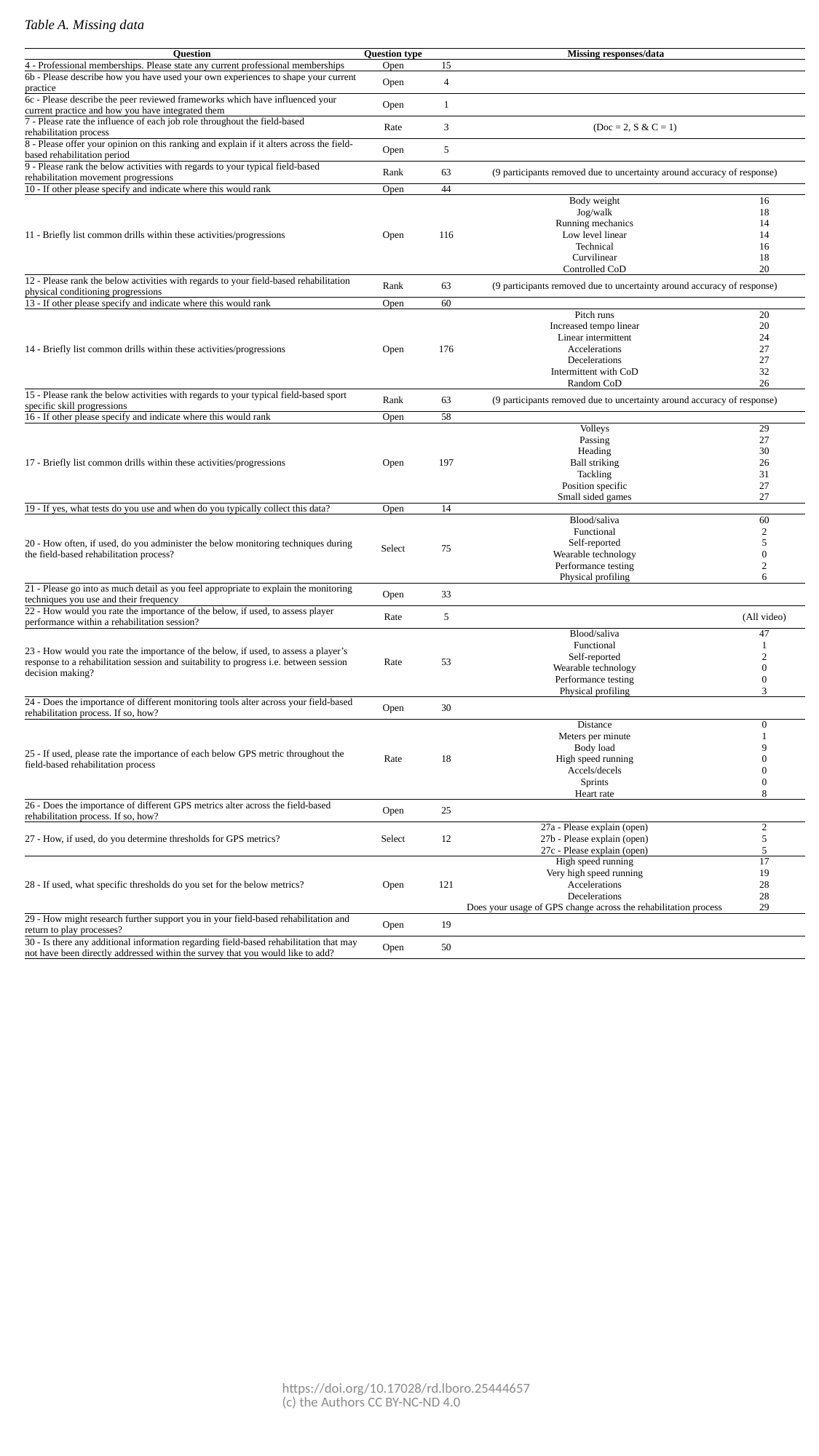

Table A. Missing data
| Question | Question type | Missing responses/data |  |  |
| --- | --- | --- | --- | --- |
| 4 - Professional memberships. Please state any current professional memberships | Open | 15 |  |  |
| 6b - Please describe how you have used your own experiences to shape your current practice | Open | 4 |  |  |
| 6c - Please describe the peer reviewed frameworks which have influenced your current practice and how you have integrated them | Open | 1 |  |  |
| 7 - Please rate the influence of each job role throughout the field-based rehabilitation process | Rate | 3 | (Doc = 2, S & C = 1) | (Doc = 2, S & C = 1) |
| 8 - Please offer your opinion on this ranking and explain if it alters across the field-based rehabilitation period | Open | 5 |  |  |
| 9 - Please rank the below activities with regards to your typical field-based rehabilitation movement progressions | Rank | 63 | (9 participants removed due to uncertainty around accuracy of response) |  |
| 10 - If other please specify and indicate where this would rank | Open | 44 |  |  |
| 11 - Briefly list common drills within these activities/progressions | Open | 116 | Body weight | 16 |
|  |  |  | Jog/walk | 18 |
|  |  |  | Running mechanics | 14 |
|  |  |  | Low level linear | 14 |
|  |  |  | Technical | 16 |
|  |  |  | Curvilinear | 18 |
|  |  |  | Controlled CoD | 20 |
| 12 - Please rank the below activities with regards to your field-based rehabilitation physical conditioning progressions | Rank | 63 | (9 participants removed due to uncertainty around accuracy of response) |  |
| 13 - If other please specify and indicate where this would rank | Open | 60 |  |  |
| 14 - Briefly list common drills within these activities/progressions | Open | 176 | Pitch runs | 20 |
|  |  |  | Increased tempo linear | 20 |
|  |  |  | Linear intermittent | 24 |
|  |  |  | Accelerations | 27 |
|  |  |  | Decelerations | 27 |
|  |  |  | Intermittent with CoD | 32 |
|  |  |  | Random CoD | 26 |
| 15 - Please rank the below activities with regards to your typical field-based sport specific skill progressions | Rank | 63 | (9 participants removed due to uncertainty around accuracy of response) |  |
| 16 - If other please specify and indicate where this would rank | Open | 58 |  |  |
| 17 - Briefly list common drills within these activities/progressions | Open | 197 | Volleys | 29 |
|  |  |  | Passing | 27 |
|  |  |  | Heading | 30 |
|  |  |  | Ball striking | 26 |
|  |  |  | Tackling | 31 |
|  |  |  | Position specific | 27 |
|  |  |  | Small sided games | 27 |
| 19 - If yes, what tests do you use and when do you typically collect this data? | Open | 14 |  |  |
| 20 - How often, if used, do you administer the below monitoring techniques during the field-based rehabilitation process? | Select | 75 | Blood/saliva | 60 |
|  |  |  | Functional | 2 |
|  |  |  | Self-reported | 5 |
|  |  |  | Wearable technology | 0 |
|  |  |  | Performance testing | 2 |
|  |  |  | Physical profiling | 6 |
| 21 - Please go into as much detail as you feel appropriate to explain the monitoring techniques you use and their frequency | Open | 33 |  |  |
| 22 - How would you rate the importance of the below, if used, to assess player performance within a rehabilitation session? | Rate | 5 |  | (All video) |
| 23 - How would you rate the importance of the below, if used, to assess a player’s response to a rehabilitation session and suitability to progress i.e. between session decision making? | Rate | 53 | Blood/saliva | 47 |
|  |  |  | Functional | 1 |
|  |  |  | Self-reported | 2 |
|  |  |  | Wearable technology | 0 |
|  |  |  | Performance testing | 0 |
|  |  |  | Physical profiling | 3 |
| 24 - Does the importance of different monitoring tools alter across your field-based rehabilitation process. If so, how? | Open | 30 |  |  |
| 25 - If used, please rate the importance of each below GPS metric throughout the field-based rehabilitation process | Rate | 18 | Distance | 0 |
|  |  |  | Meters per minute | 1 |
|  |  |  | Body load | 9 |
|  |  |  | High speed running | 0 |
|  |  |  | Accels/decels | 0 |
|  |  |  | Sprints | 0 |
|  |  |  | Heart rate | 8 |
| 26 - Does the importance of different GPS metrics alter across the field-based rehabilitation process. If so, how? | Open | 25 |  |  |
| 27 - How, if used, do you determine thresholds for GPS metrics? | Select | 12 | 27a - Please explain (open) | 2 |
|  |  |  | 27b - Please explain (open) | 5 |
|  |  |  | 27c - Please explain (open) | 5 |
| 28 - If used, what specific thresholds do you set for the below metrics? | Open | 121 | High speed running | 17 |
|  |  |  | Very high speed running | 19 |
|  |  |  | Accelerations | 28 |
|  |  |  | Decelerations | 28 |
|  |  |  | Does your usage of GPS change across the rehabilitation process | 29 |
| 29 - How might research further support you in your field-based rehabilitation and return to play processes? | Open | 19 |  |  |
| 30 - Is there any additional information regarding field-based rehabilitation that may not have been directly addressed within the survey that you would like to add? | Open | 50 |  |  |
https://doi.org/10.17028/rd.lboro.25444657 (c) the Authors CC BY-NC-ND 4.0